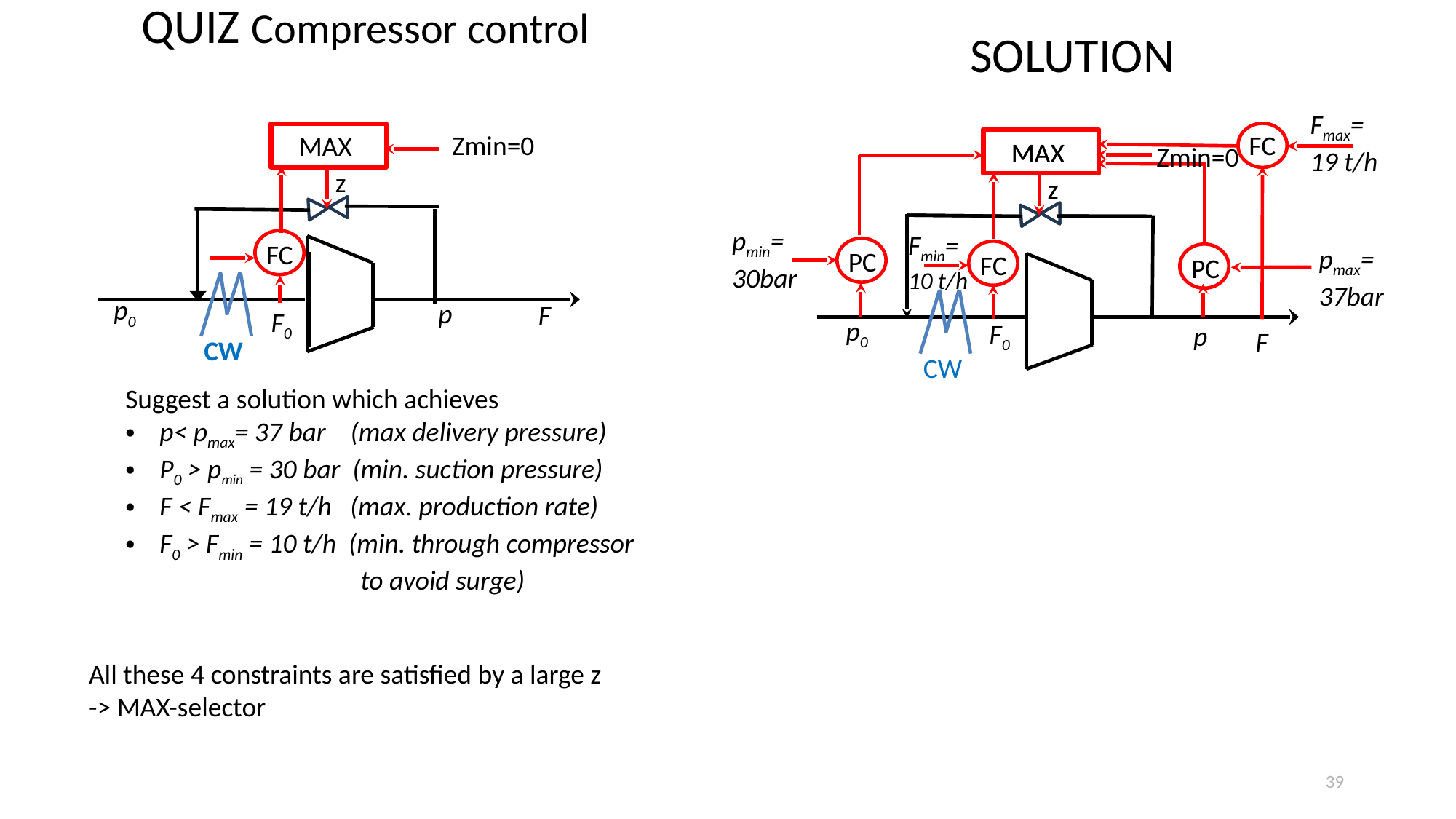

QUIZ Compressor control
SOLUTION
Fmax=
19 t/h
FC

Zmin=0
MAX
MAX
MAX
Zmin=0
z
z
z

pmin=
30bar
Fmin=
10 t/h

FC
pmax=
37bar

PC

FC

PC
p0
p
F
F0
p0
F0
p
F
CW
CW
Suggest a solution which achieves
p< pmax= 37 bar    (max delivery pressure)
P0 > pmin = 30 bar  (min. suction pressure)
F < Fmax = 19 t/h   (max. production rate)
F0 > Fmin = 10 t/h  (min. through compressor
                                      to avoid surge)

All these 4 constraints are satisfied by a large z
-> MAX-selector
39